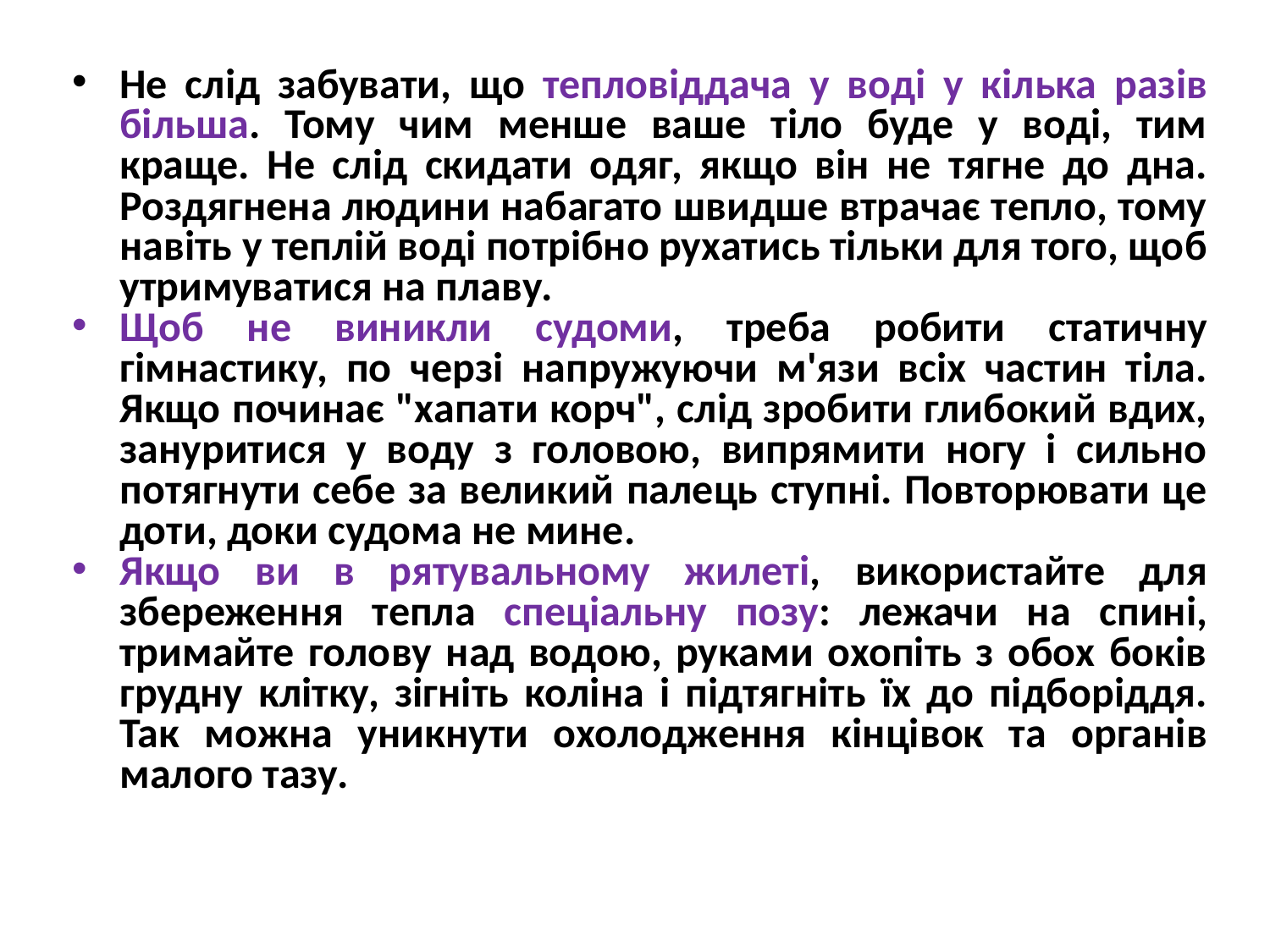

Не слід забувати, що тепловіддача у воді у кілька разів більша. Тому чим менше ваше тіло буде у воді, тим краще. Не слід скидати одяг, якщо він не тягне до дна. Роздягнена людини набагато швидше втрачає тепло, тому навіть у теплій воді потрібно рухатись тільки для того, щоб утримуватися на плаву.
Щоб не виникли судоми, треба робити статичну гімнастику, по черзі напружуючи м'язи всіх частин тіла. Якщо починає "хапати корч", слід зробити глибокий вдих, зануритися у воду з головою, випрямити ногу і сильно потягнути себе за великий палець ступні. Повторювати це доти, доки судома не мине.
Якщо ви в рятувальному жилеті, використайте для збереження тепла спеціальну позу: лежачи на спині, тримайте голову над водою, руками охопіть з обох боків грудну клітку, зігніть коліна і підтягніть їх до підборіддя. Так можна уникнути охолодження кінцівок та органів малого тазу.